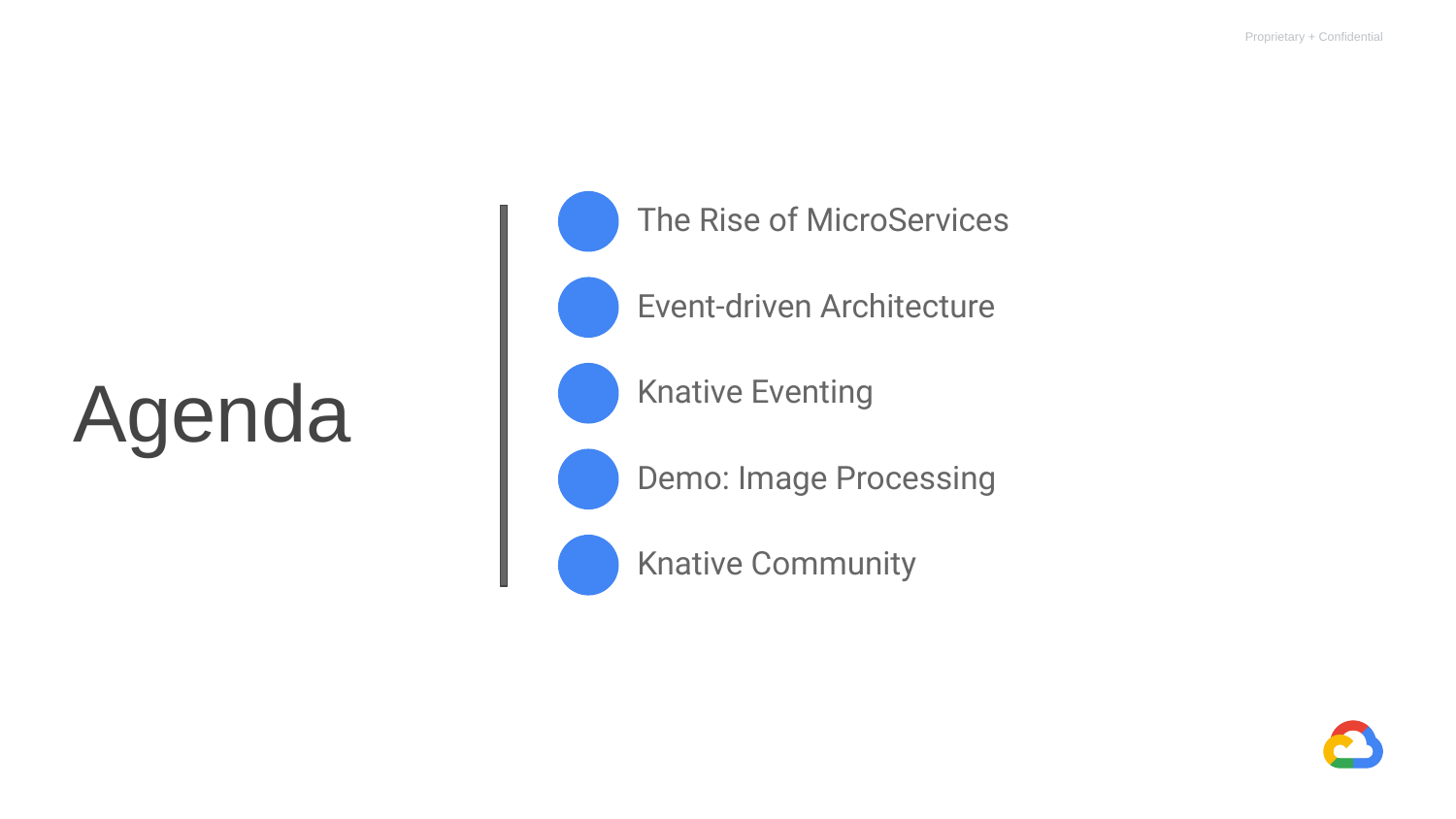

The Rise of MicroServices

# Agenda
Event-driven Architecture

Knative Eventing

Demo: Image Processing

Knative Community